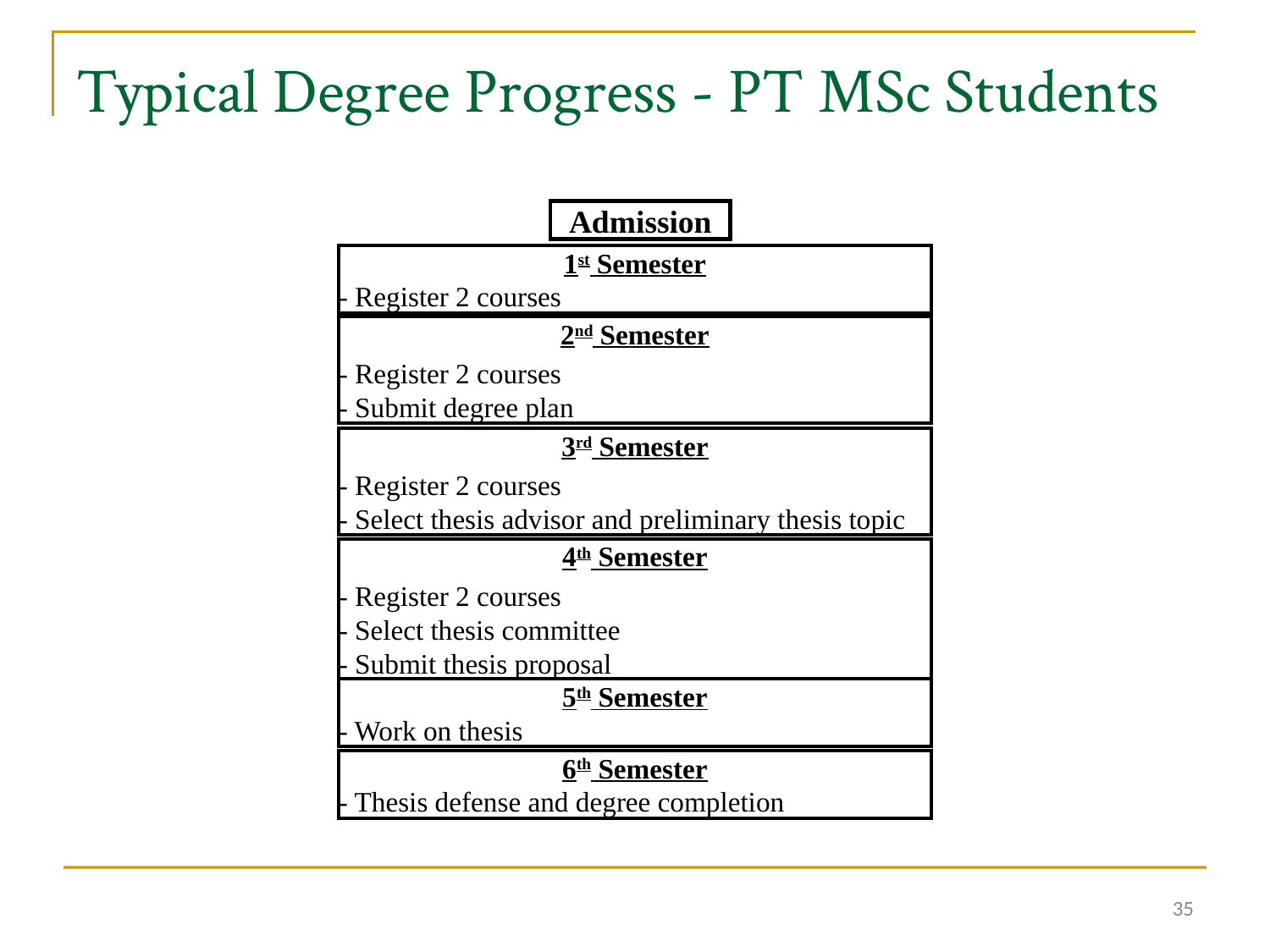

Typical Degree Progress - PT MSc Students
Admission
1st Semester
- Register 2 courses
2nd Semester
- Register 2 courses
- Submit degree plan
3rd Semester
- Register 2 courses
- Select thesis advisor and preliminary thesis topic
4th Semester
- Register 2 courses
- Select thesis committee
- Submit thesis proposal
5th Semester
- Work on thesis
6th Semester
- Thesis defense and degree completion
35